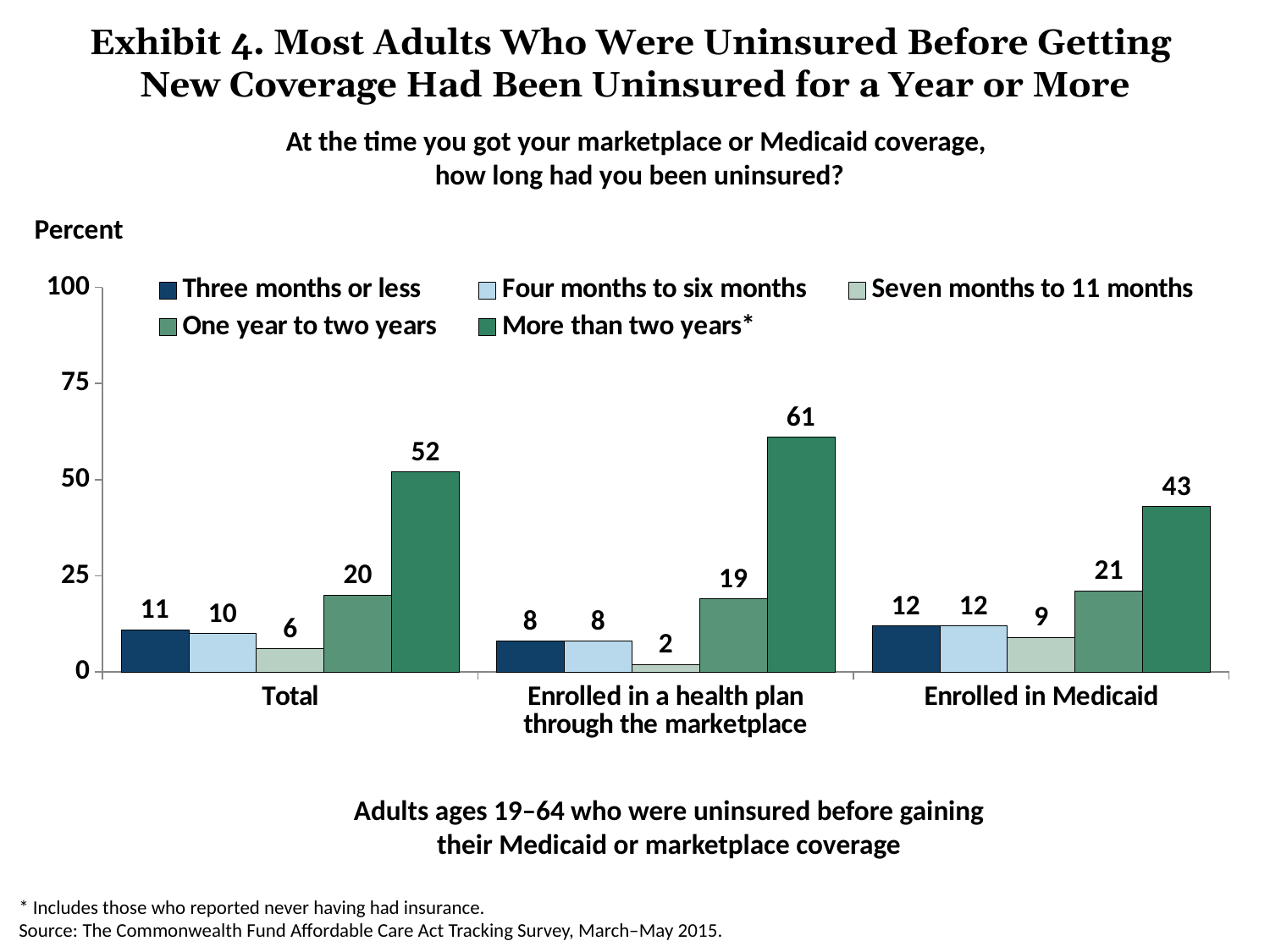

# Exhibit 4. Most Adults Who Were Uninsured Before Getting New Coverage Had Been Uninsured for a Year or More
At the time you got your marketplace or Medicaid coverage,
how long had you been uninsured?
Percent

### Chart

| Category | Three months or less | Four months to six months | Seven months to 11 months | One year to two years | More than two years* |
|---|---|---|---|---|---|
| Total | 11.0 | 10.0 | 6.0 | 20.0 | 52.0 |
| Enrolled in a health plan
through the marketplace | 8.0 | 8.0 | 2.0 | 19.0 | 61.0 |
| Enrolled in Medicaid | 12.0 | 12.0 | 9.0 | 21.0 | 43.0 |
Adults ages 19–64 who were uninsured before gaining
their Medicaid or marketplace coverage
* Includes those who reported never having had insurance.
Source: The Commonwealth Fund Affordable Care Act Tracking Survey, March–May 2015.